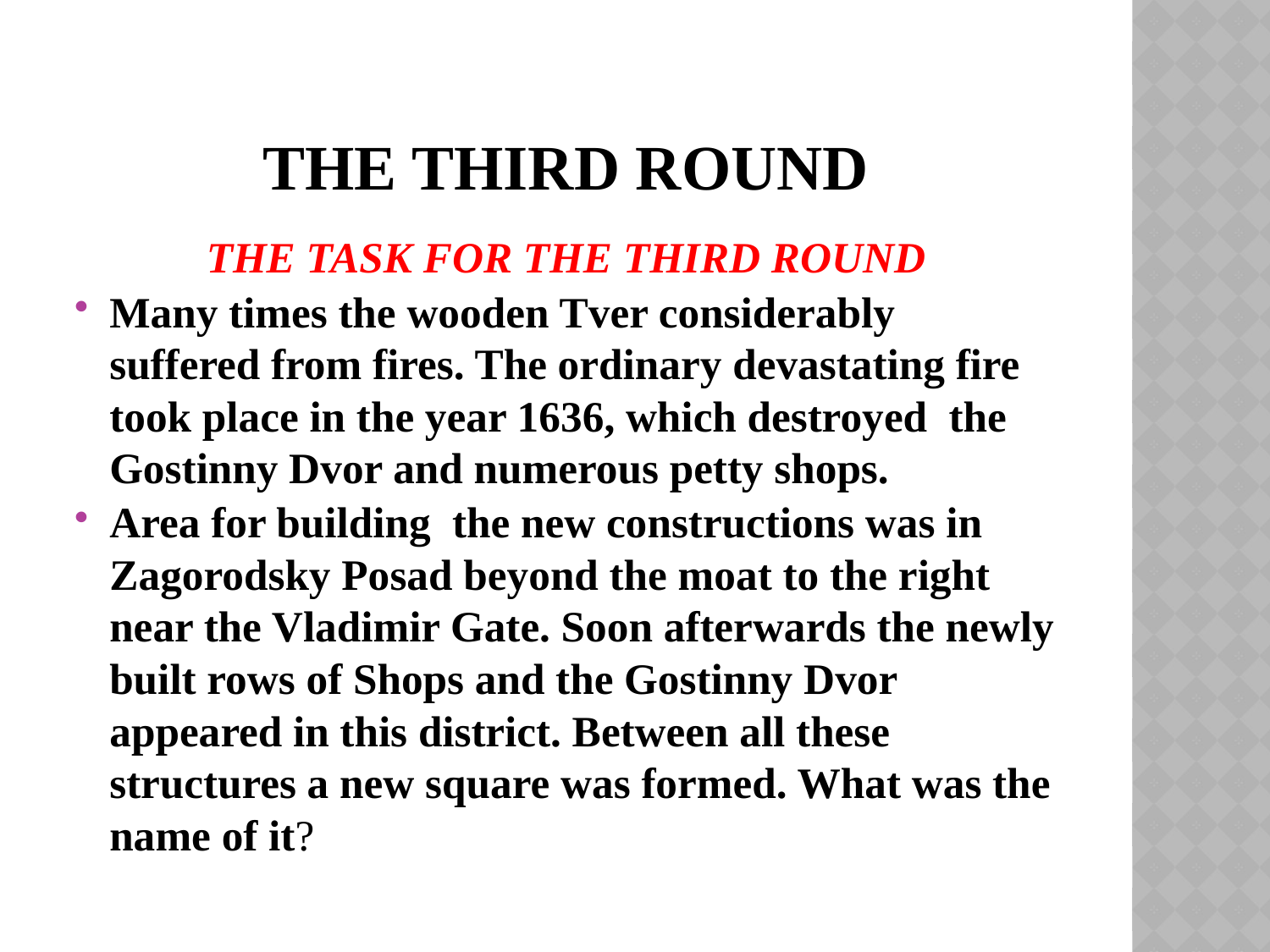

# THE THIRD ROUND
THE TASK FOR THE THIRD ROUND
Many times the wooden Tver considerably suffered from fires. The ordinary devastating fire took place in the year 1636, which destroyed  the Gostinny Dvor and numerous petty shops.
Area for building  the new constructions was in Zagorodsky Posad beyond the moat to the right near the Vladimir Gate. Soon afterwards the newly built rows of Shops and the Gostinny Dvor appeared in this district. Between all these structures a new square was formed. What was the name of it?